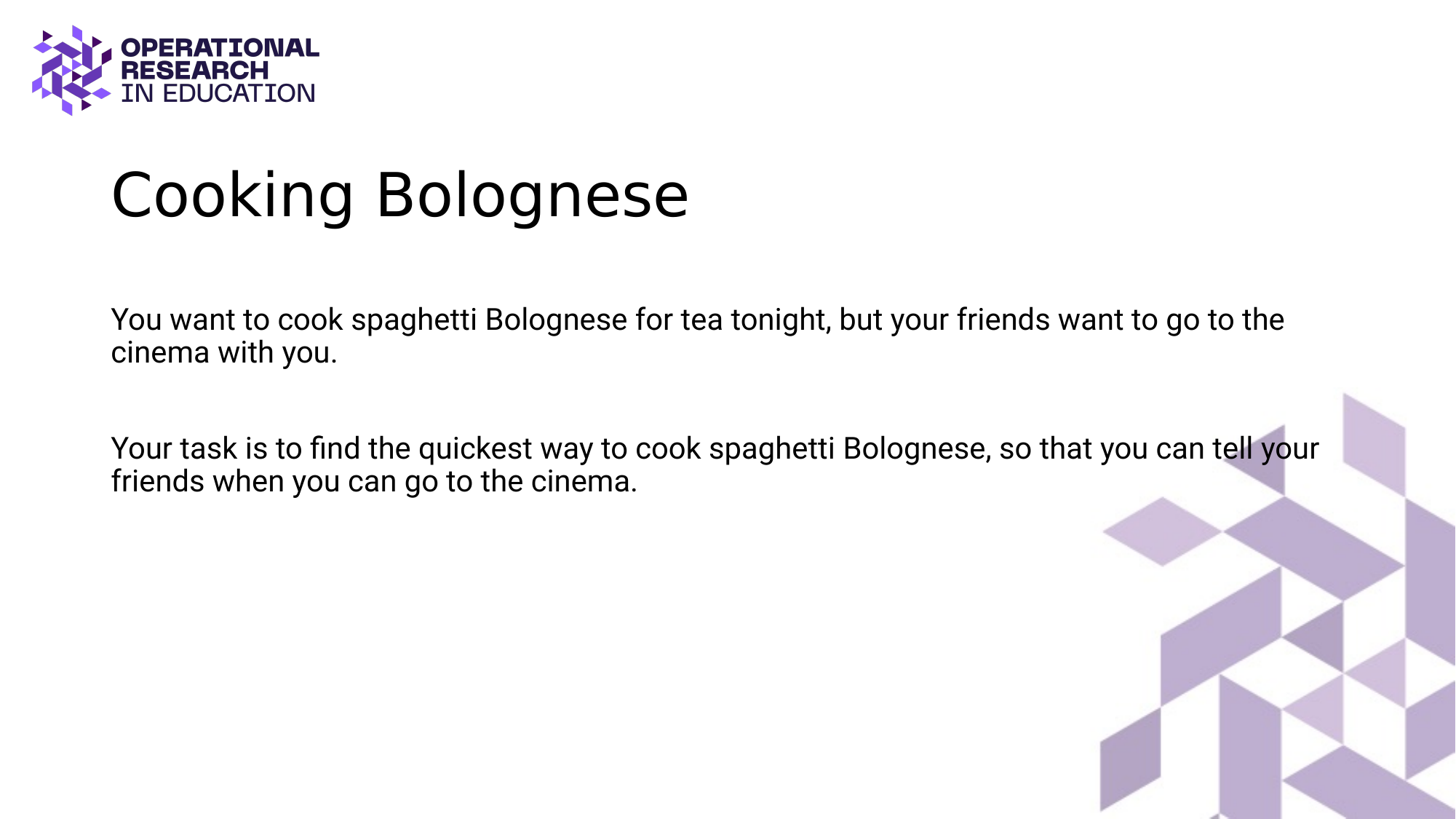

# Cooking Bolognese
You want to cook spaghetti Bolognese for tea tonight, but your friends want to go to the cinema with you.

Your task is to find the quickest way to cook spaghetti Bolognese, so that you can tell your friends when you can go to the cinema.